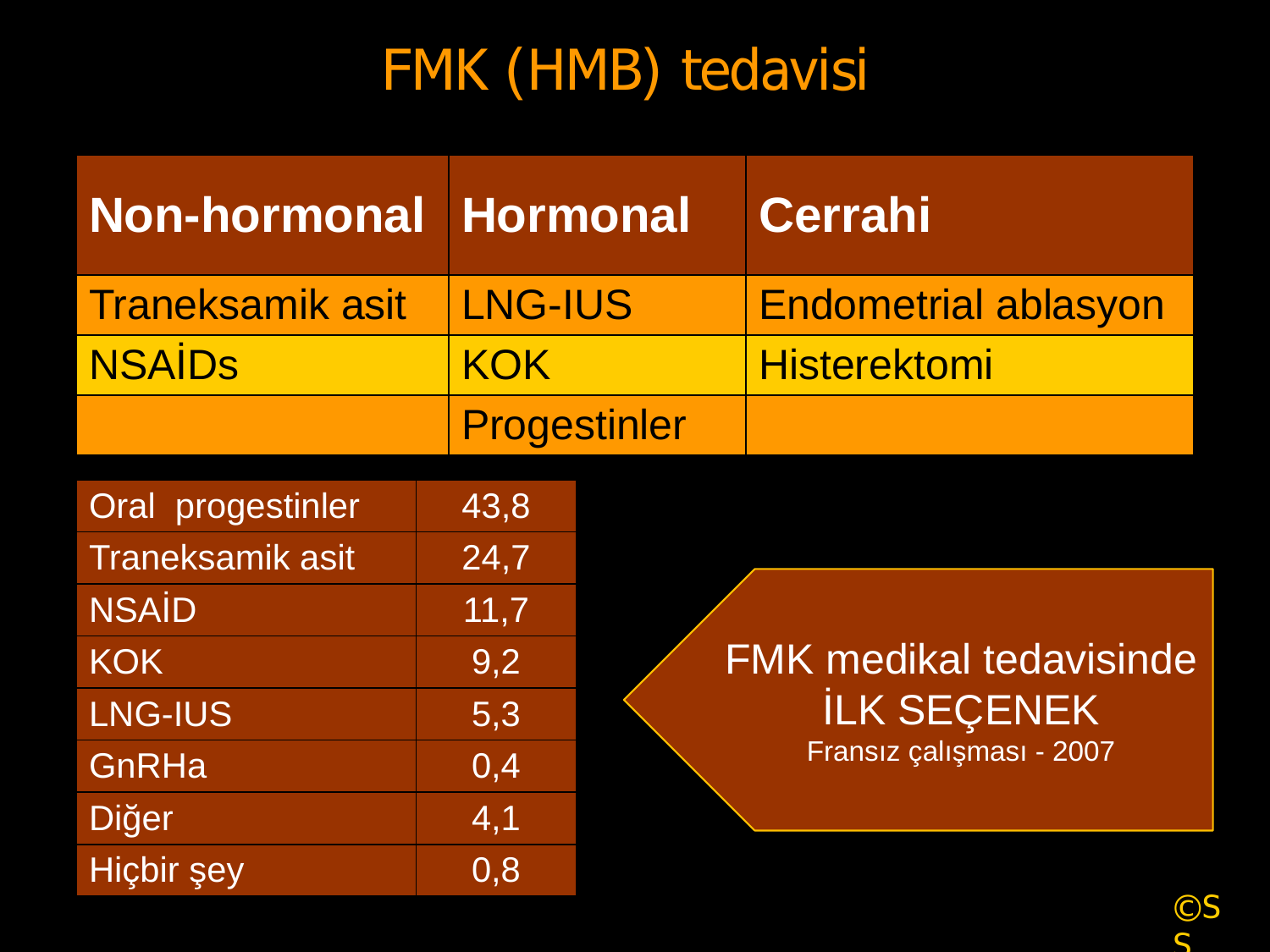

# FMK (HMB) tedavisi
| Non-hormonal | Hormonal | Cerrahi |
| --- | --- | --- |
| Traneksamik asit | LNG-IUS | Endometrial ablasyon |
| NSAİDs | KOK | Histerektomi |
|  | Progestinler |  |
| Oral progestinler | 43,8 |
| --- | --- |
| Traneksamik asit | 24,7 |
| NSAİD | 11,7 |
| KOK | 9,2 |
| LNG-IUS | 5,3 |
| GnRHa | 0,4 |
| Diğer | 4,1 |
| Hiçbir şey | 0,8 |

FMK medikal tedavisinde
İLK SEÇENEK
Fransız çalışması - 2007